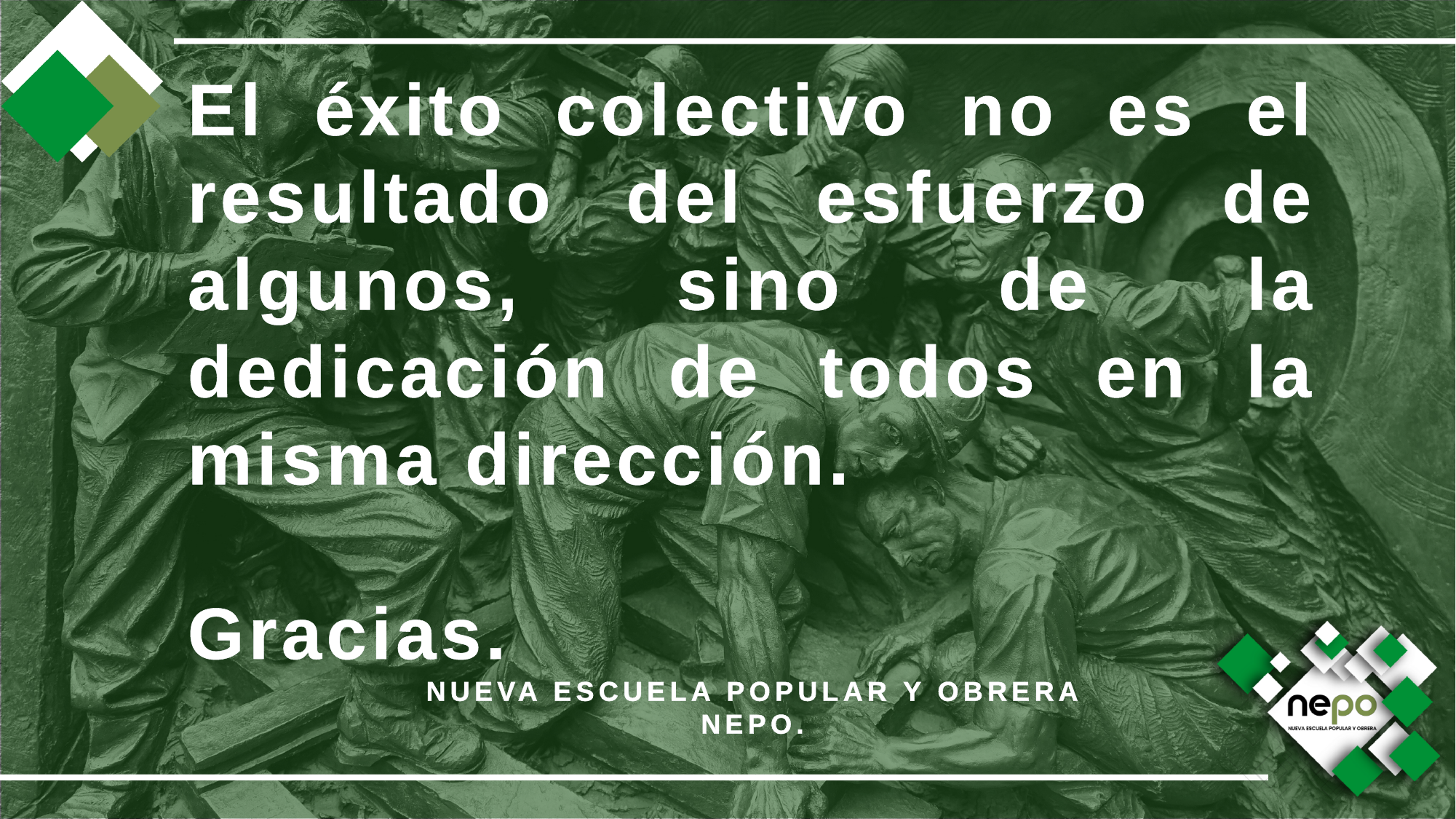

El éxito colectivo no es el resultado del esfuerzo de algunos, sino de la dedicación de todos en la misma dirección.

Gracias.
NUEVA ESCUELA POPULAR Y OBRERA
NEPO.